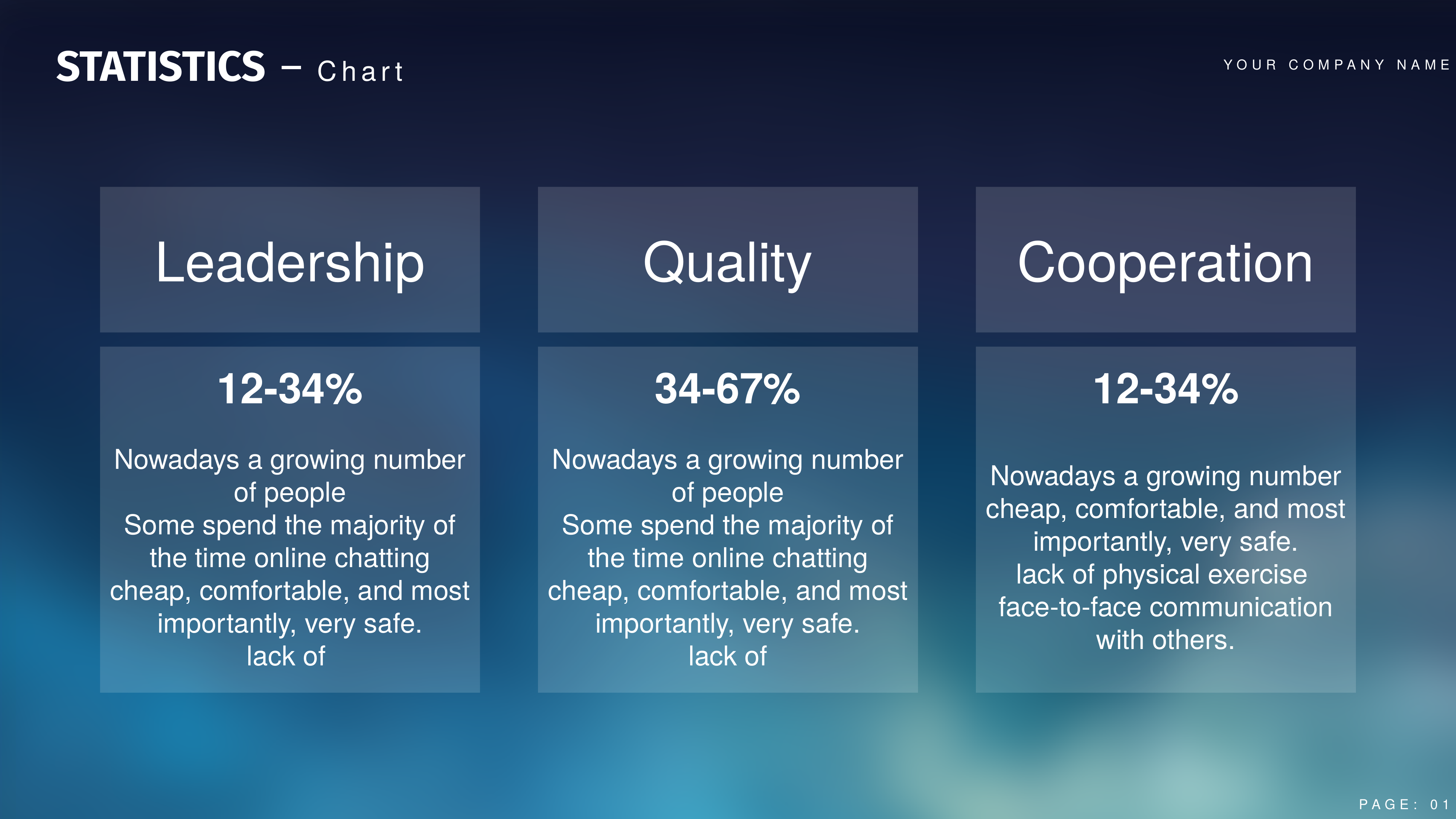

STATISTICS  –  Chart
YOUR COMPANY NAME

Leadership

Quality

Cooperation

34-67%
Nowadays a growing number of people
Some spend the majority of the time online chatting
cheap, comfortable, and most importantly, very safe.
lack of

12-34%
Nowadays a growing number cheap, comfortable, and most importantly, very safe.
lack of physical exercise
face-to-face communication with others.

12-34%
Nowadays a growing number of people
Some spend the majority of the time online chatting
cheap, comfortable, and most importantly, very safe.
lack of
PAGE: 01